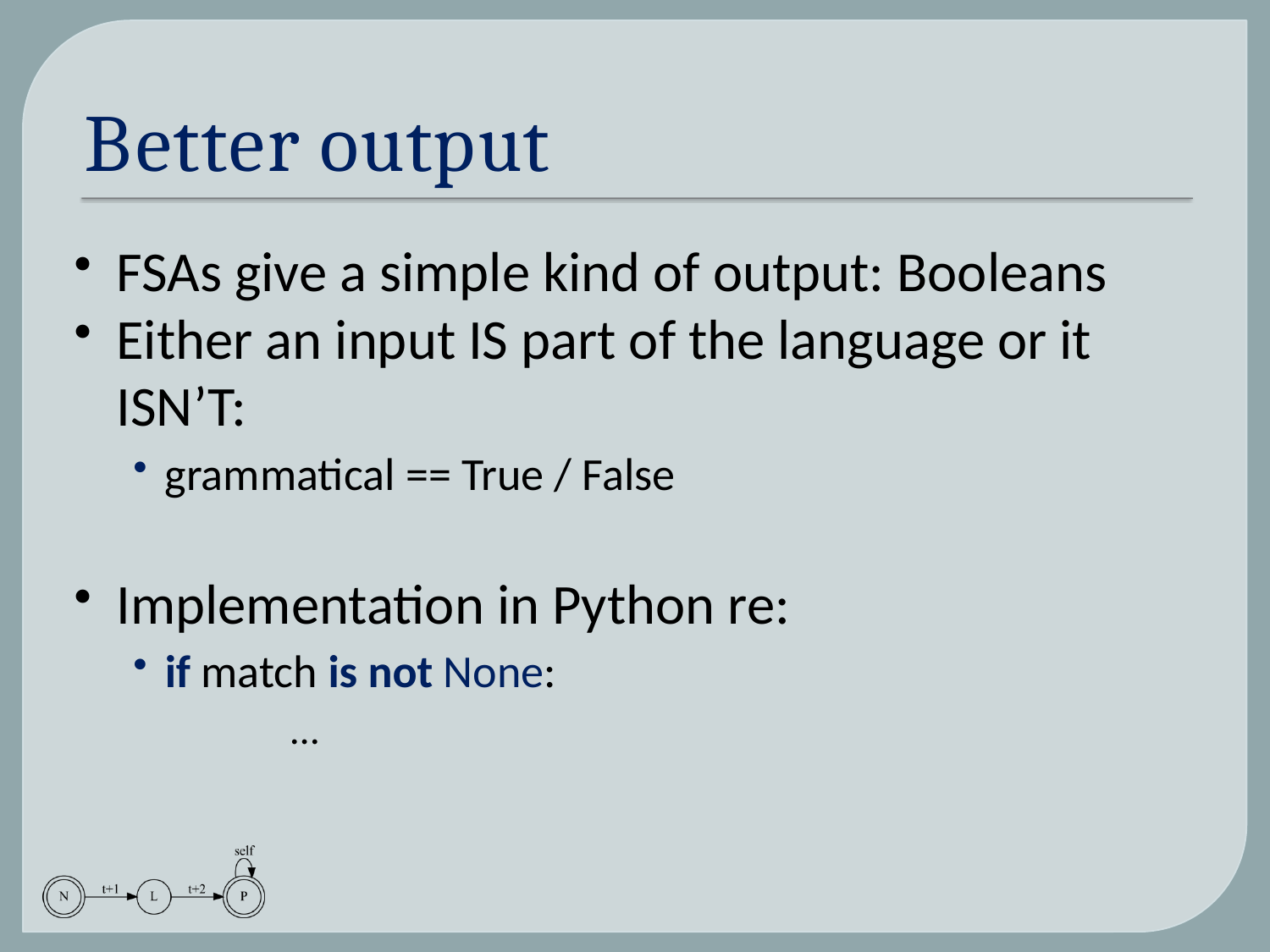

# Better output
FSAs give a simple kind of output: Booleans
Either an input IS part of the language or it ISN’T:
grammatical == True / False

Implementation in Python re:
if match is not None:
	…